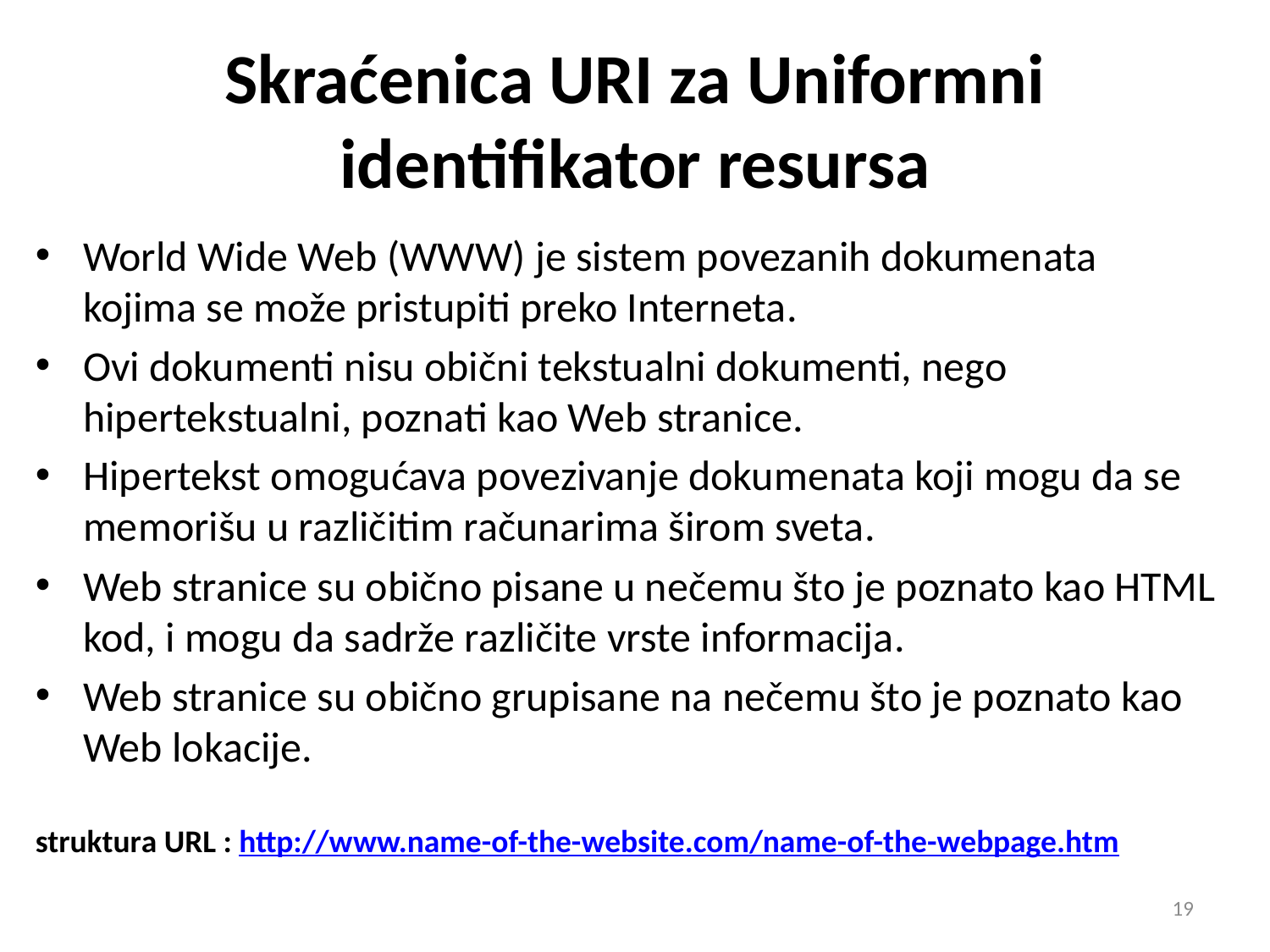

# Skraćenica URI za Uniformni identifikator resursa
World Wide Web (WWW) je sistem povezanih dokumenata kojima se može pristupiti preko Interneta.
Ovi dokumenti nisu obični tekstualni dokumenti, nego hipertekstualni, poznati kao Web stranice.
Hipertekst omogućava povezivanje dokumenata koji mogu da se memorišu u različitim računarima širom sveta.
Web stranice su obično pisane u nečemu što je poznato kao HTML kod, i mogu da sadrže različite vrste informacija.
Web stranice su obično grupisane na nečemu što je poznato kao Web lokacije.

struktura URL : http://www.name-of-the-website.com/name-of-the-webpage.htm
19